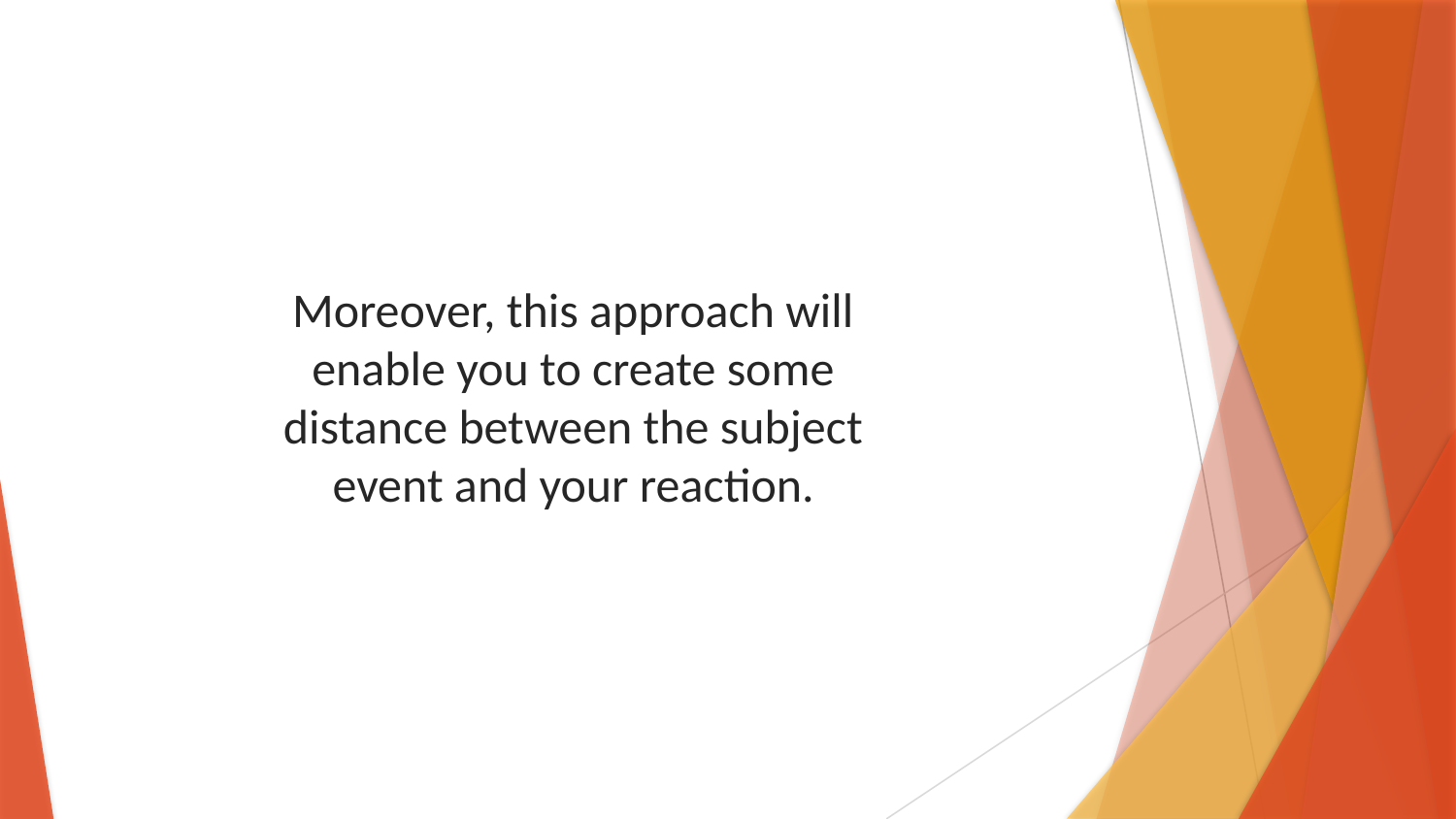

Moreover, this approach will enable you to create some distance between the subject event and your reaction.